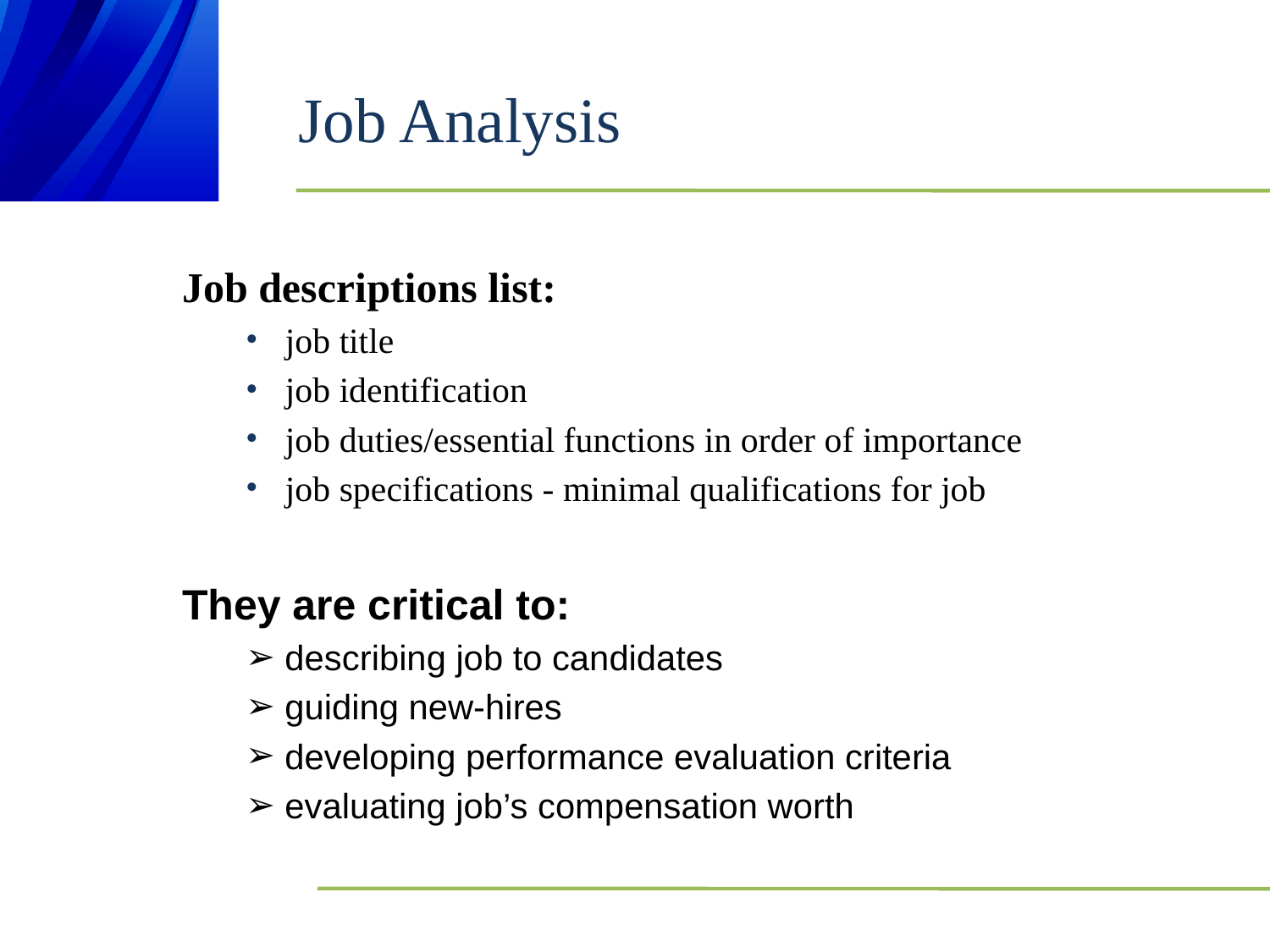

# Job Analysis
Job descriptions list:
job title
job identification
job duties/essential functions in order of importance
job specifications - minimal qualifications for job
They are critical to:
 describing job to candidates
 guiding new-hires
 developing performance evaluation criteria
 evaluating job’s compensation worth